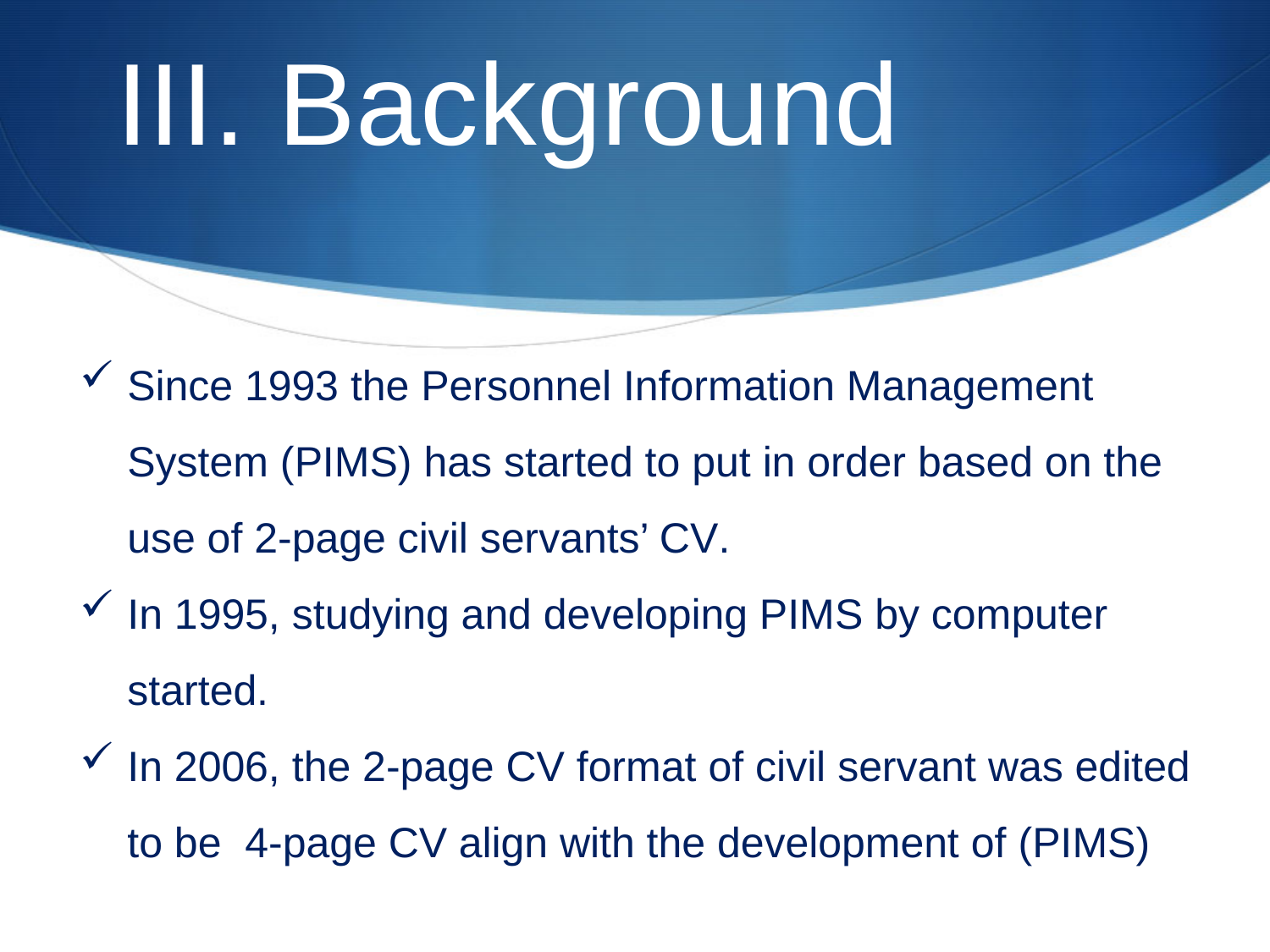

# III. Background
Since 1993 the Personnel Information Management System (PIMS) has started to put in order based on the use of 2-page civil servants’ CV.
In 1995, studying and developing PIMS by computer started.
In 2006, the 2-page CV format of civil servant was edited to be  4-page CV align with the development of (PIMS)